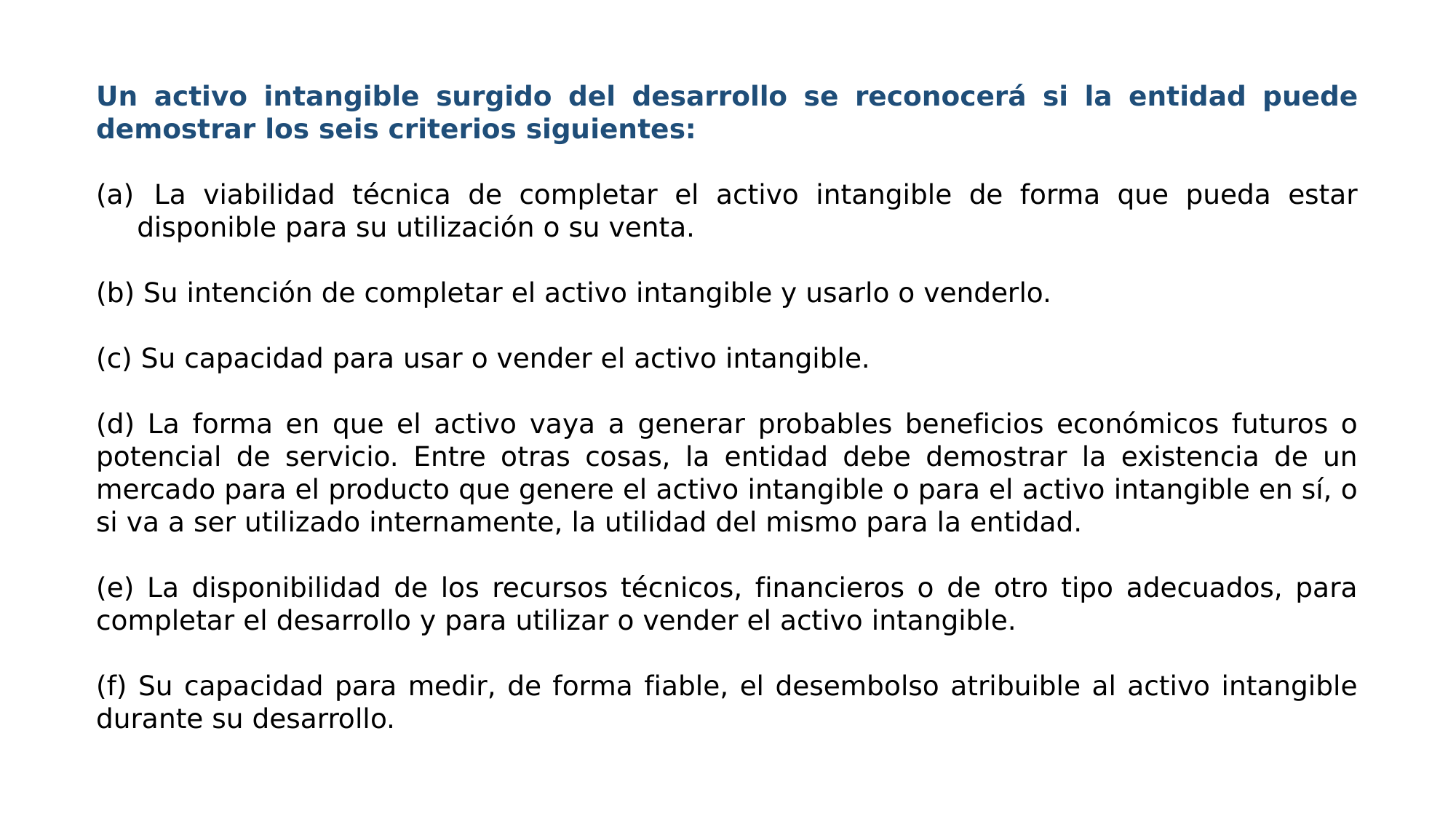

Un activo intangible surgido del desarrollo se reconocerá si la entidad puede demostrar los seis criterios siguientes:

 La viabilidad técnica de completar el activo intangible de forma que pueda estar disponible para su utilización o su venta.

(b) Su intención de completar el activo intangible y usarlo o venderlo.

(c) Su capacidad para usar o vender el activo intangible.

(d) La forma en que el activo vaya a generar probables beneficios económicos futuros o potencial de servicio. Entre otras cosas, la entidad debe demostrar la existencia de un mercado para el producto que genere el activo intangible o para el activo intangible en sí, o si va a ser utilizado internamente, la utilidad del mismo para la entidad.

(e) La disponibilidad de los recursos técnicos, financieros o de otro tipo adecuados, para completar el desarrollo y para utilizar o vender el activo intangible.

(f) Su capacidad para medir, de forma fiable, el desembolso atribuible al activo intangible durante su desarrollo.